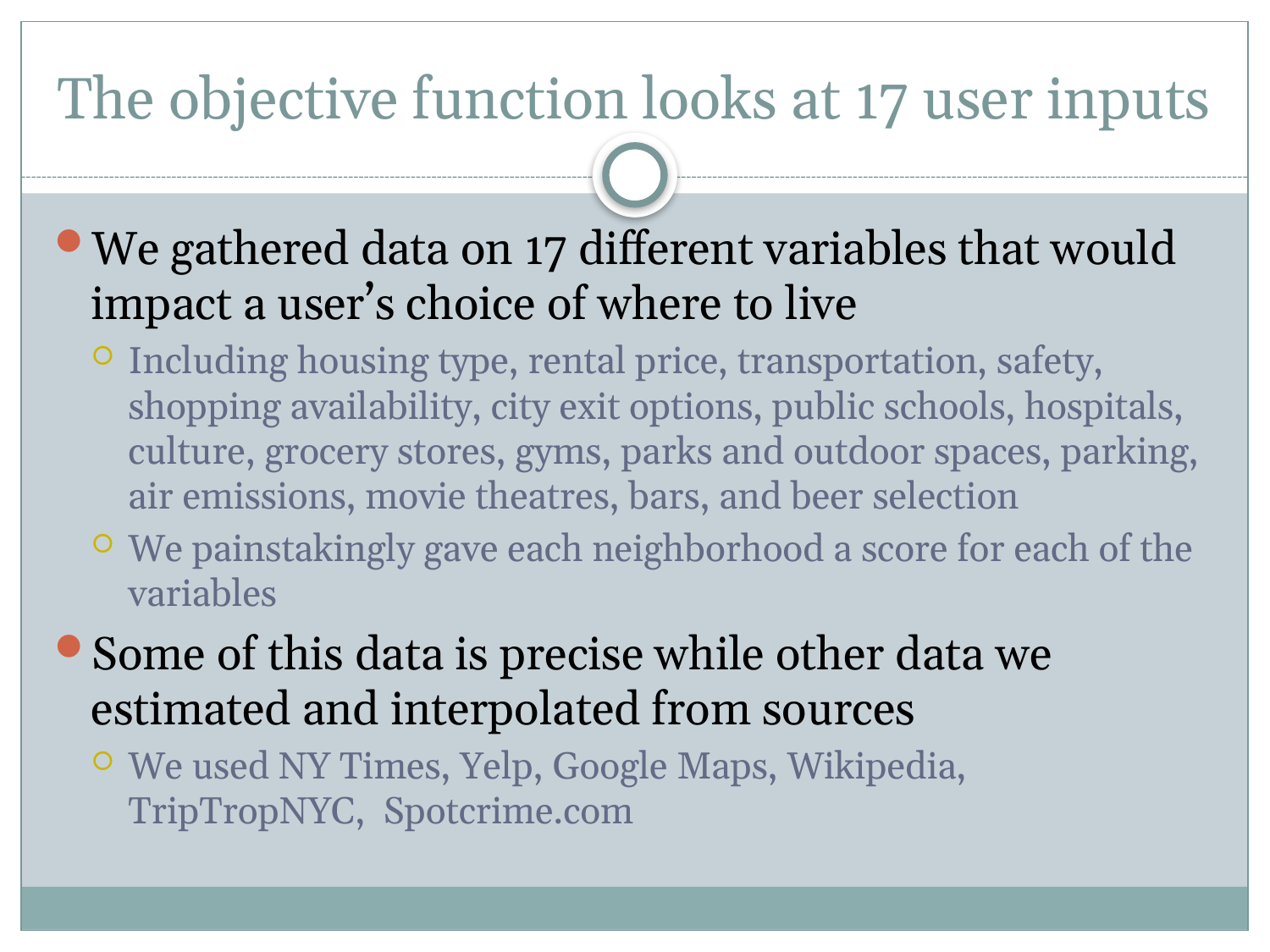

# The objective function looks at 17 user inputs
We gathered data on 17 different variables that would impact a user’s choice of where to live
Including housing type, rental price, transportation, safety, shopping availability, city exit options, public schools, hospitals, culture, grocery stores, gyms, parks and outdoor spaces, parking, air emissions, movie theatres, bars, and beer selection
We painstakingly gave each neighborhood a score for each of the variables
Some of this data is precise while other data we estimated and interpolated from sources
We used NY Times, Yelp, Google Maps, Wikipedia, TripTropNYC,  Spotcrime.com